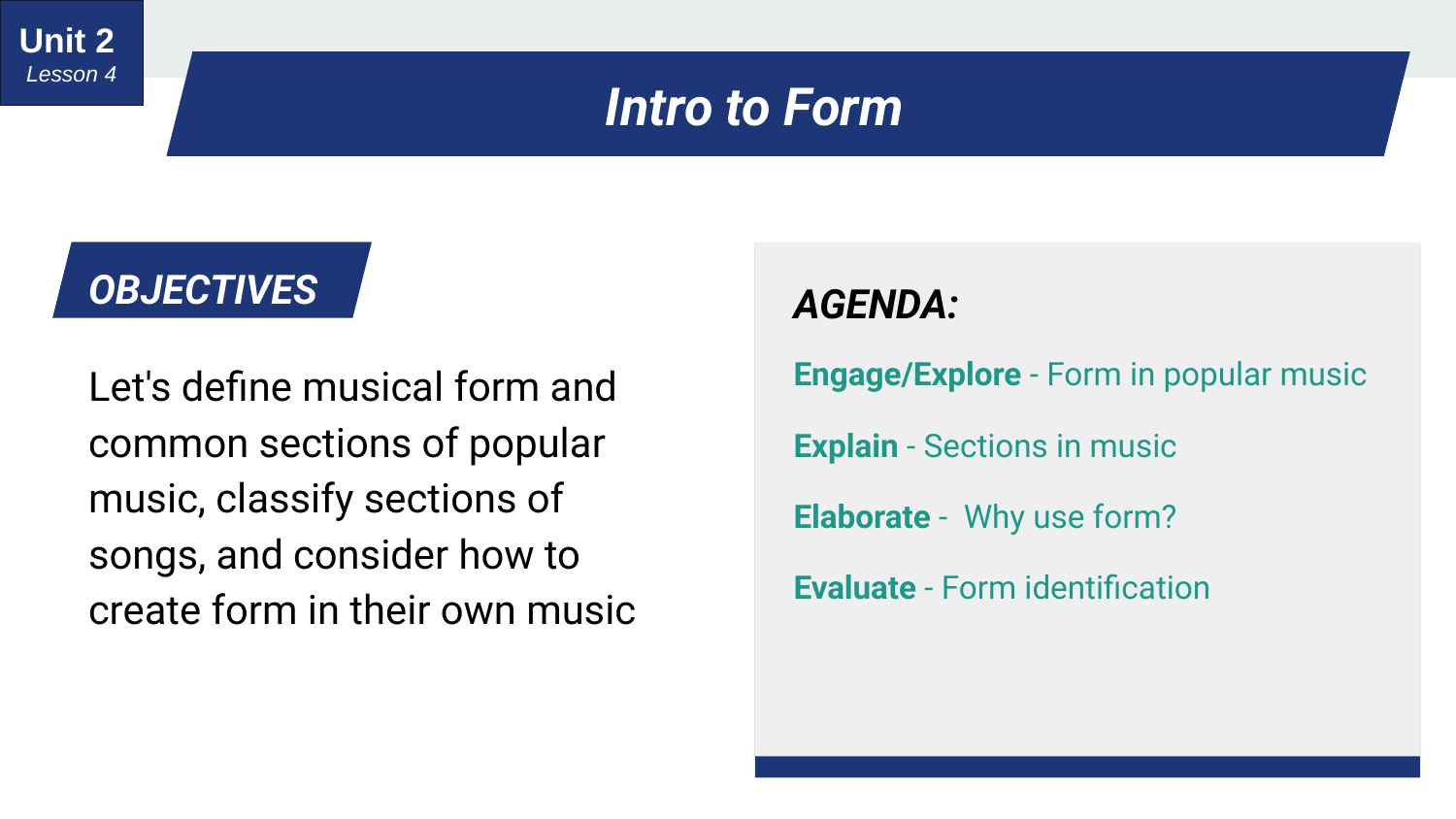

Unit 2
Lesson 4

# Intro to Form

OBJECTIVES

AGENDA:
Engage/Explore - Form in popular music
Explain - Sections in music
Elaborate -  Why use form?
Evaluate - Form identification
Let's define musical form and common sections of popular music, classify sections of songs, and consider how to create form in their own music